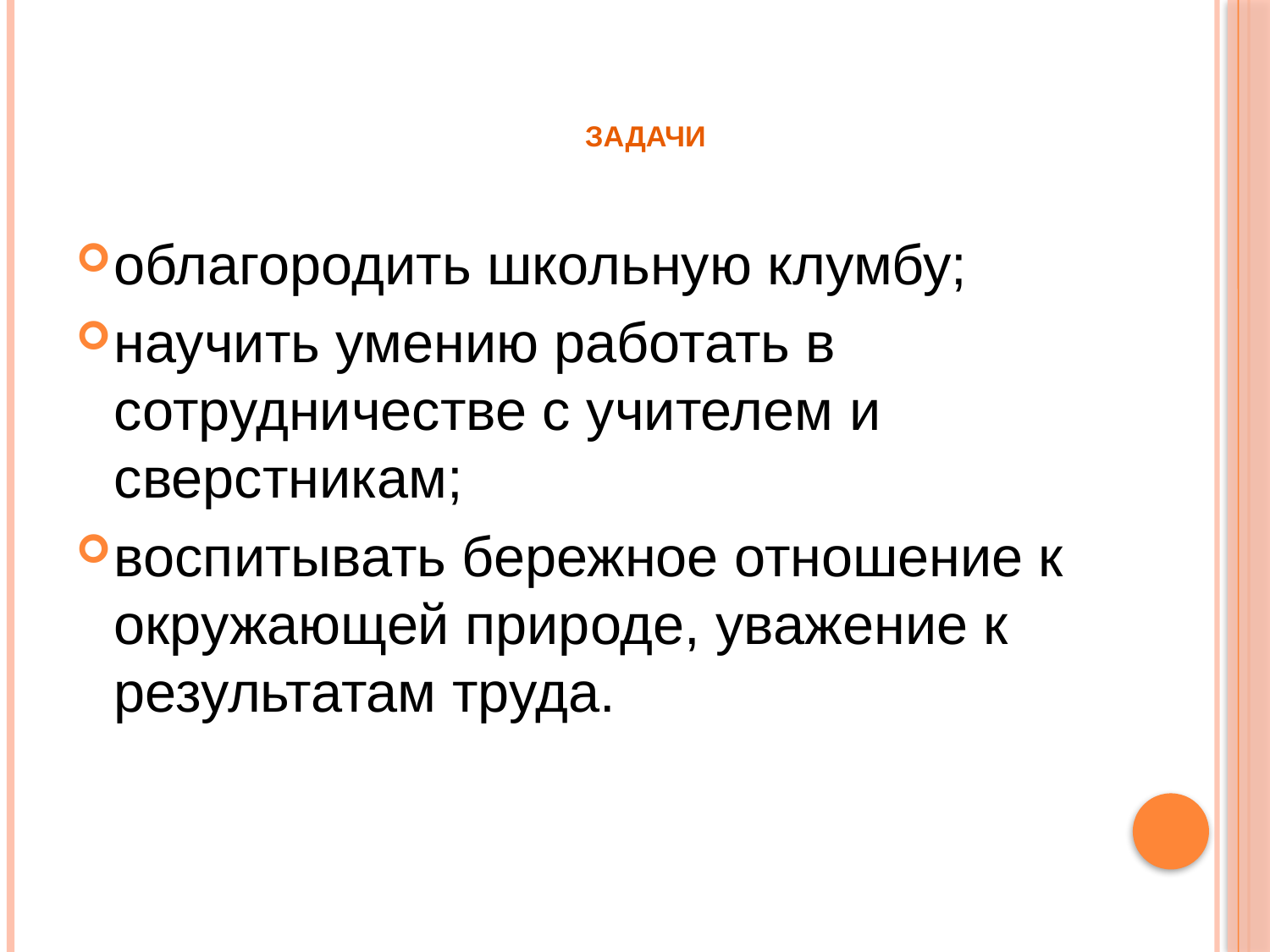

# Задачи
облагородить школьную клумбу;
научить умению работать в сотрудничестве с учителем и сверстникам;
воспитывать бережное отношение к окружающей природе, уважение к результатам труда.